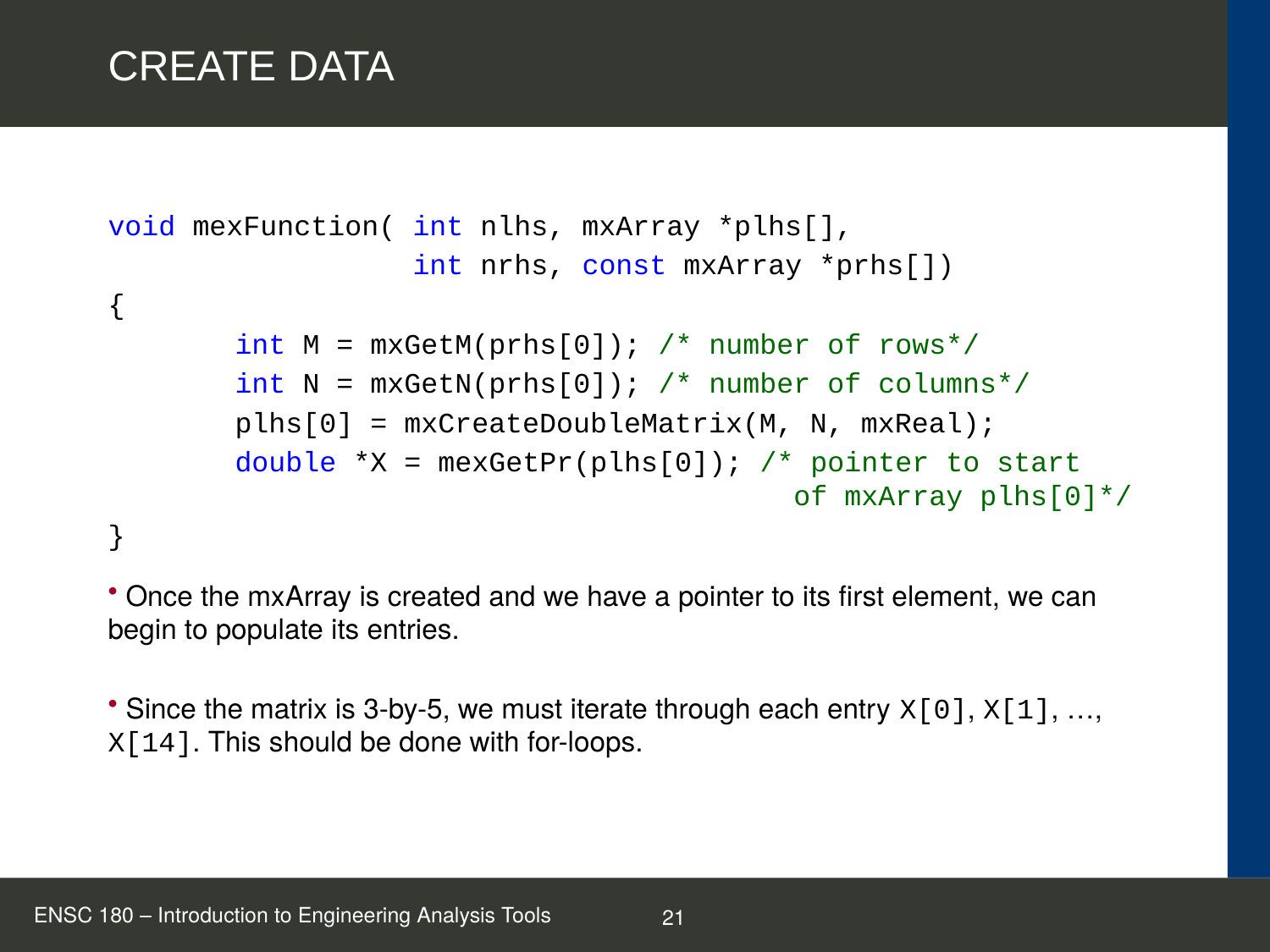

# CREATE DATA
void mexFunction( int nlhs, mxArray *plhs[],
		   int nrhs, const mxArray *prhs[])
{
	int M = mxGetM(prhs[0]); /* number of rows*/
	int N = mxGetN(prhs[0]); /* number of columns*/
	plhs[0] = mxCreateDoubleMatrix(M, N, mxReal);
	double *X = mexGetPr(plhs[0]); /* pointer to start
					   of mxArray plhs[0]*/
}
 Once the mxArray is created and we have a pointer to its first element, we can begin to populate its entries.

 Since the matrix is 3-by-5, we must iterate through each entry X[0], X[1], …, X[14]. This should be done with for-loops.
ENSC 180 – Introduction to Engineering Analysis Tools